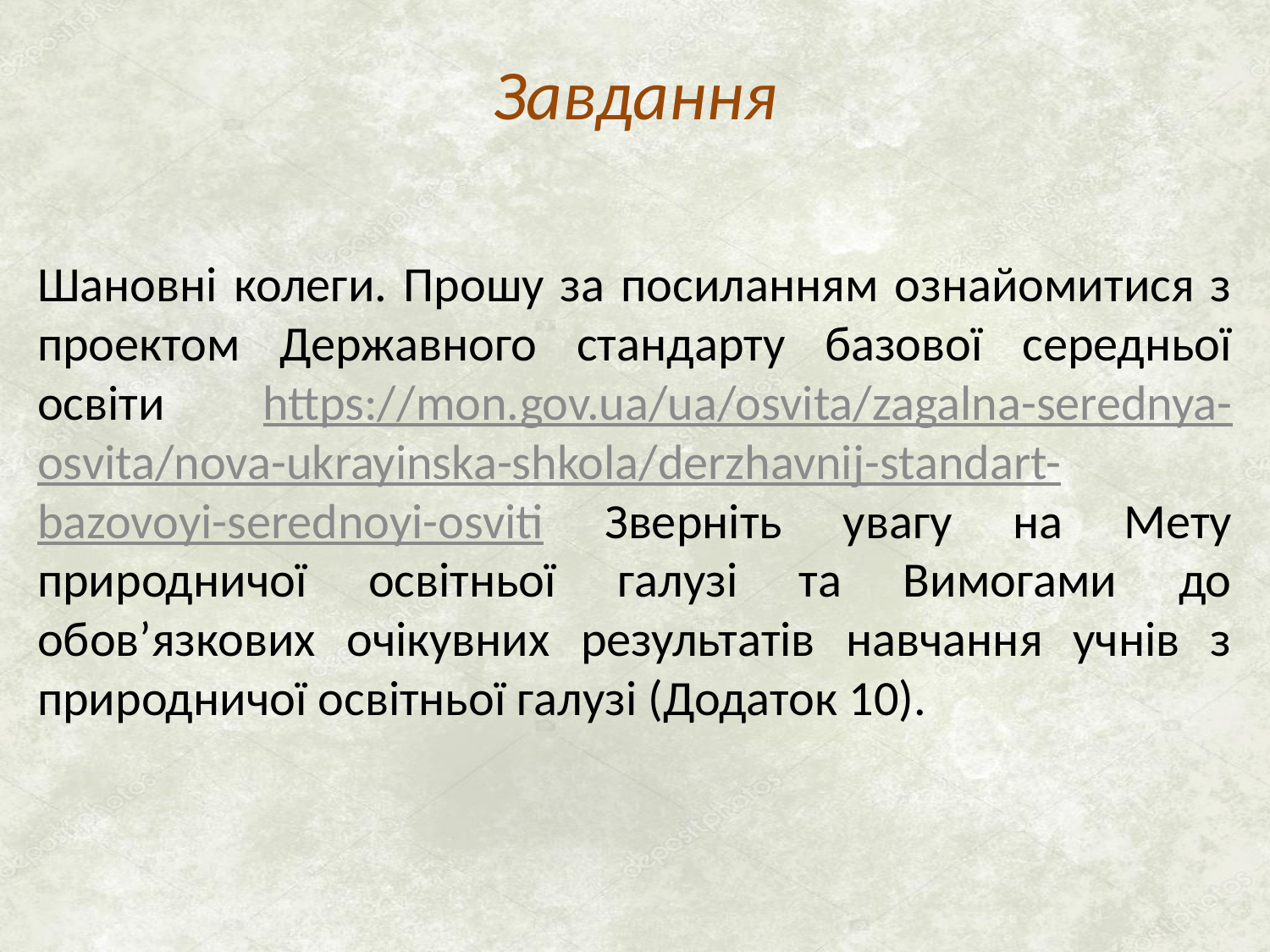

# Завдання
Шановні колеги. Прошу за посиланням ознайомитися з проектом Державного стандарту базової середньої освіти https://mon.gov.ua/ua/osvita/zagalna-serednya-osvita/nova-ukrayinska-shkola/derzhavnij-standart-bazovoyi-serednoyi-osviti Зверніть увагу на Мету природничої освітньої галузі та Вимогами до обов’язкових очікувних результатів навчання учнів з природничої освітньої галузі (Додаток 10).